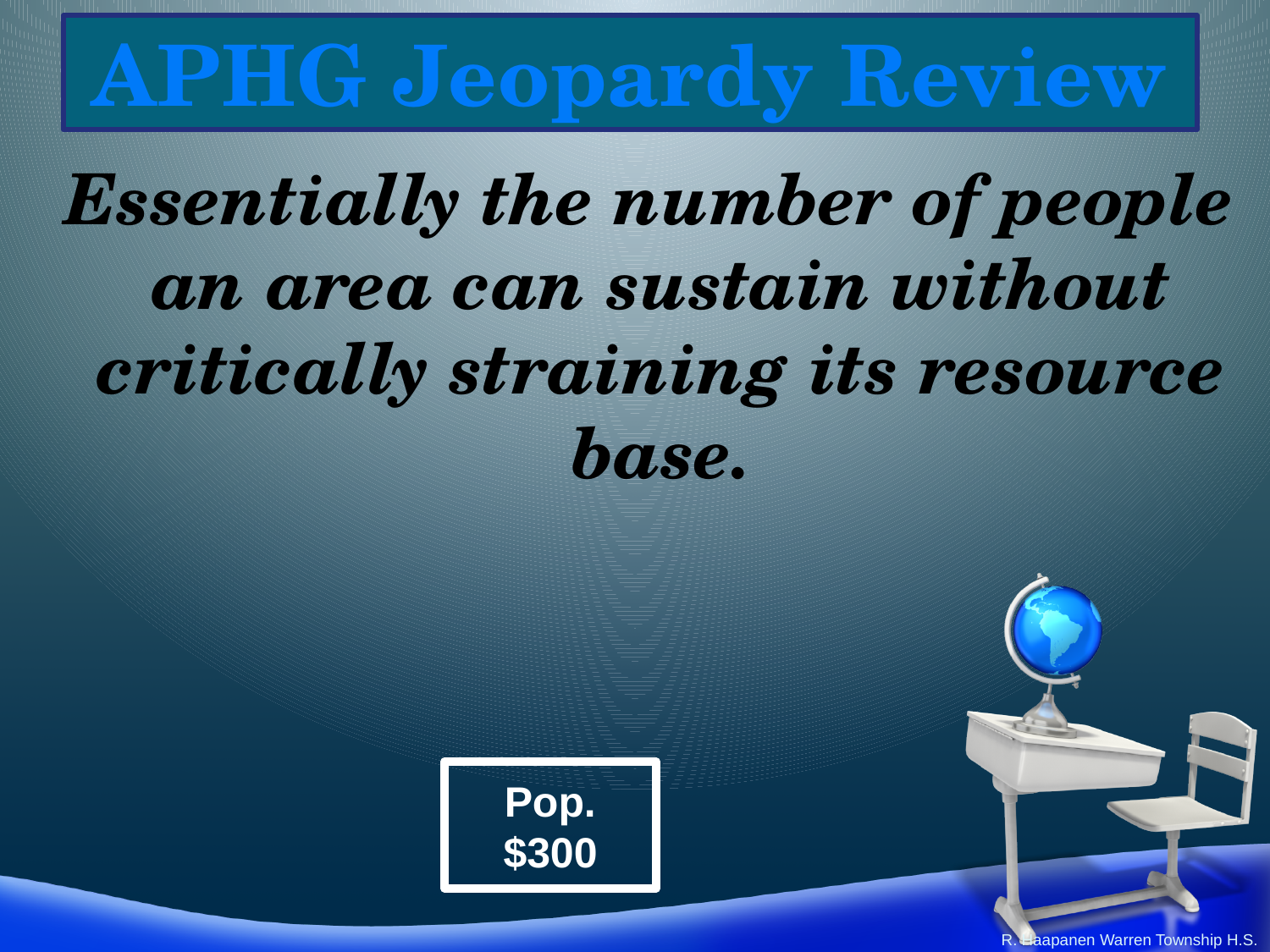

Essentially the number of people an area can sustain without critically straining its resource base.
Pop.
$300
R. Haapanen Warren Township H.S.